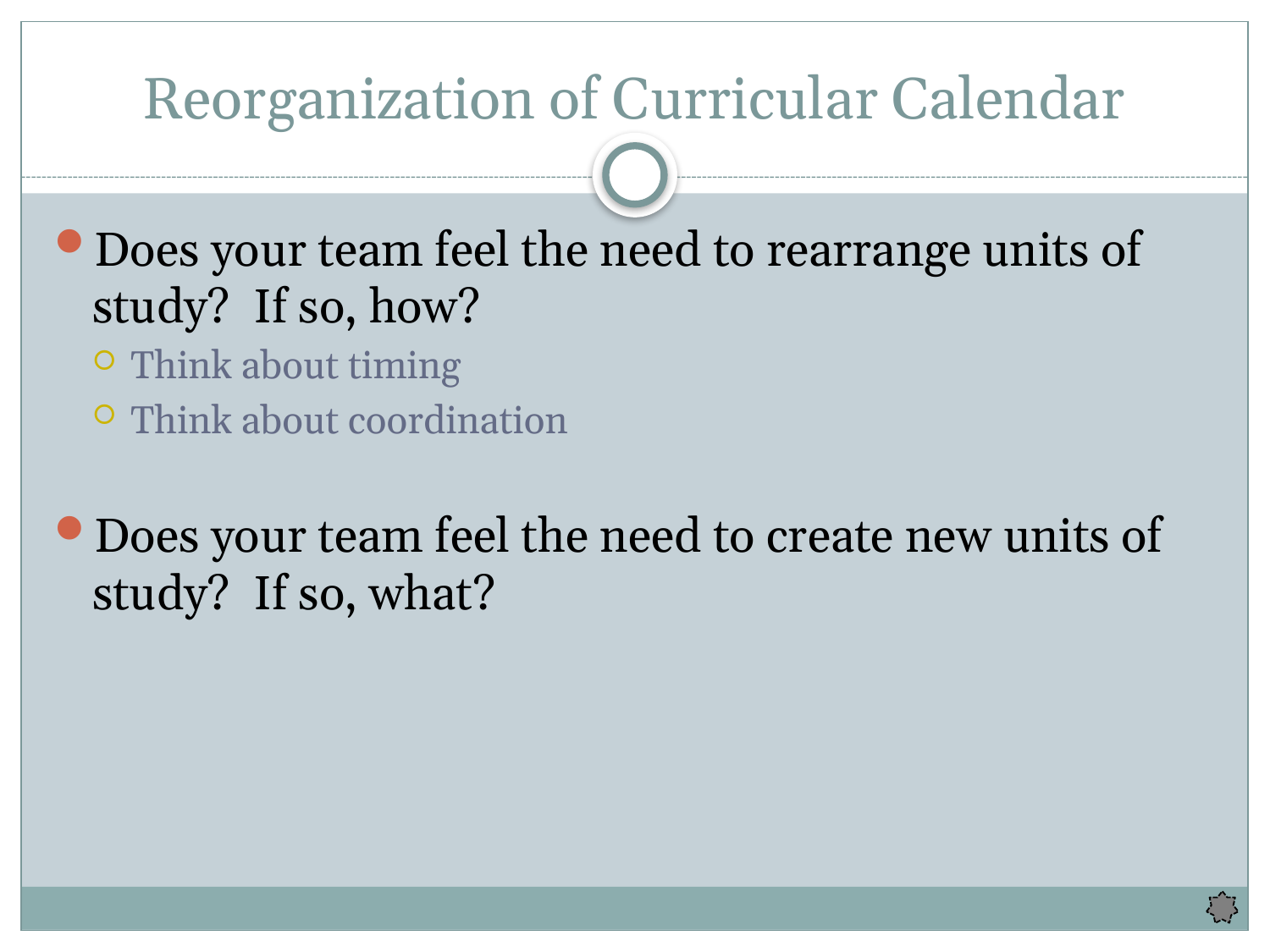

# Reorganization of Curricular Calendar
Does your team feel the need to rearrange units of study?  If so, how?
Think about timing
Think about coordination

Does your team feel the need to create new units of study?  If so, what?